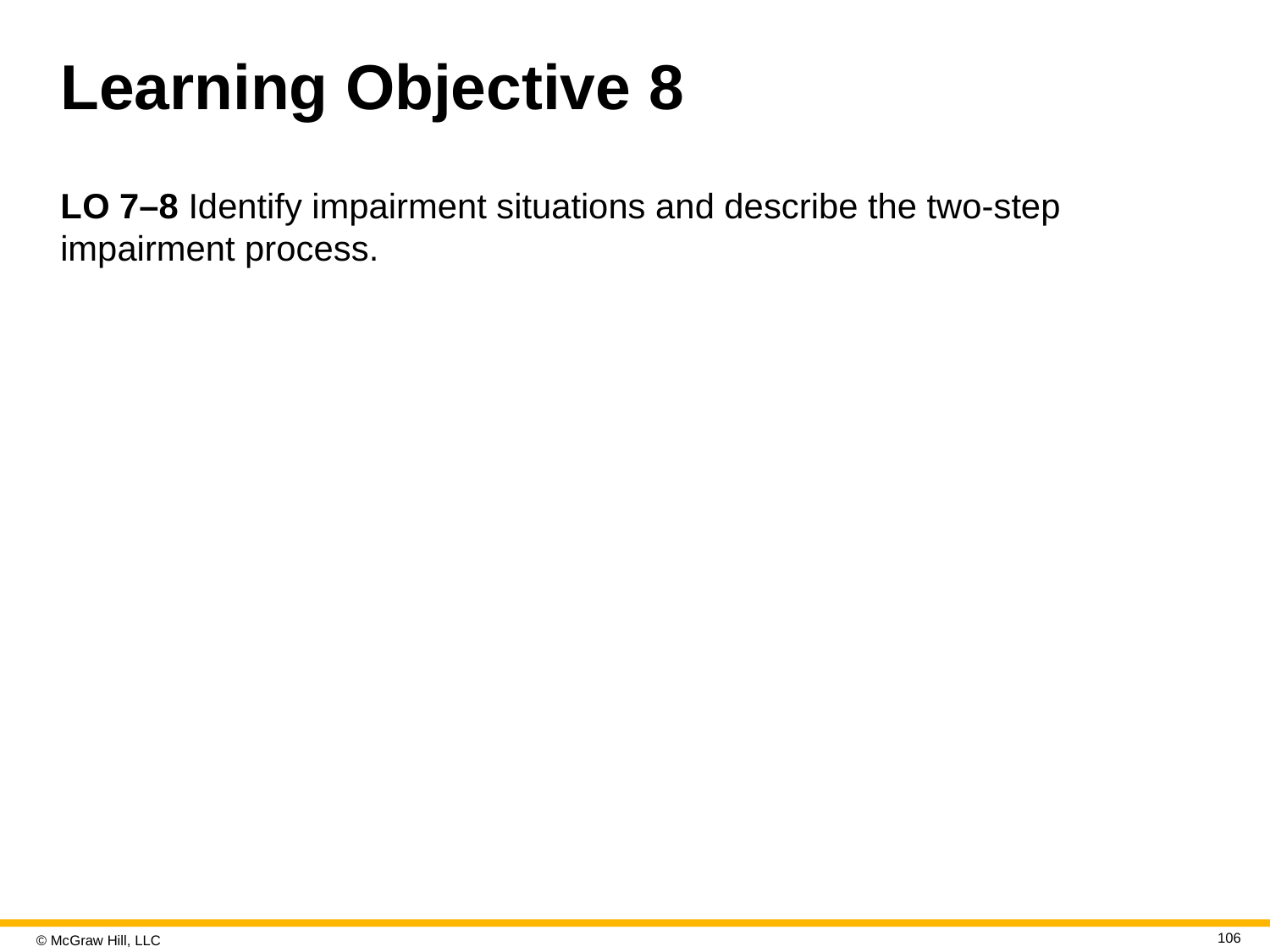

# Learning Objective 8
L O 7–8 Identify impairment situations and describe the two-step impairment process.
106